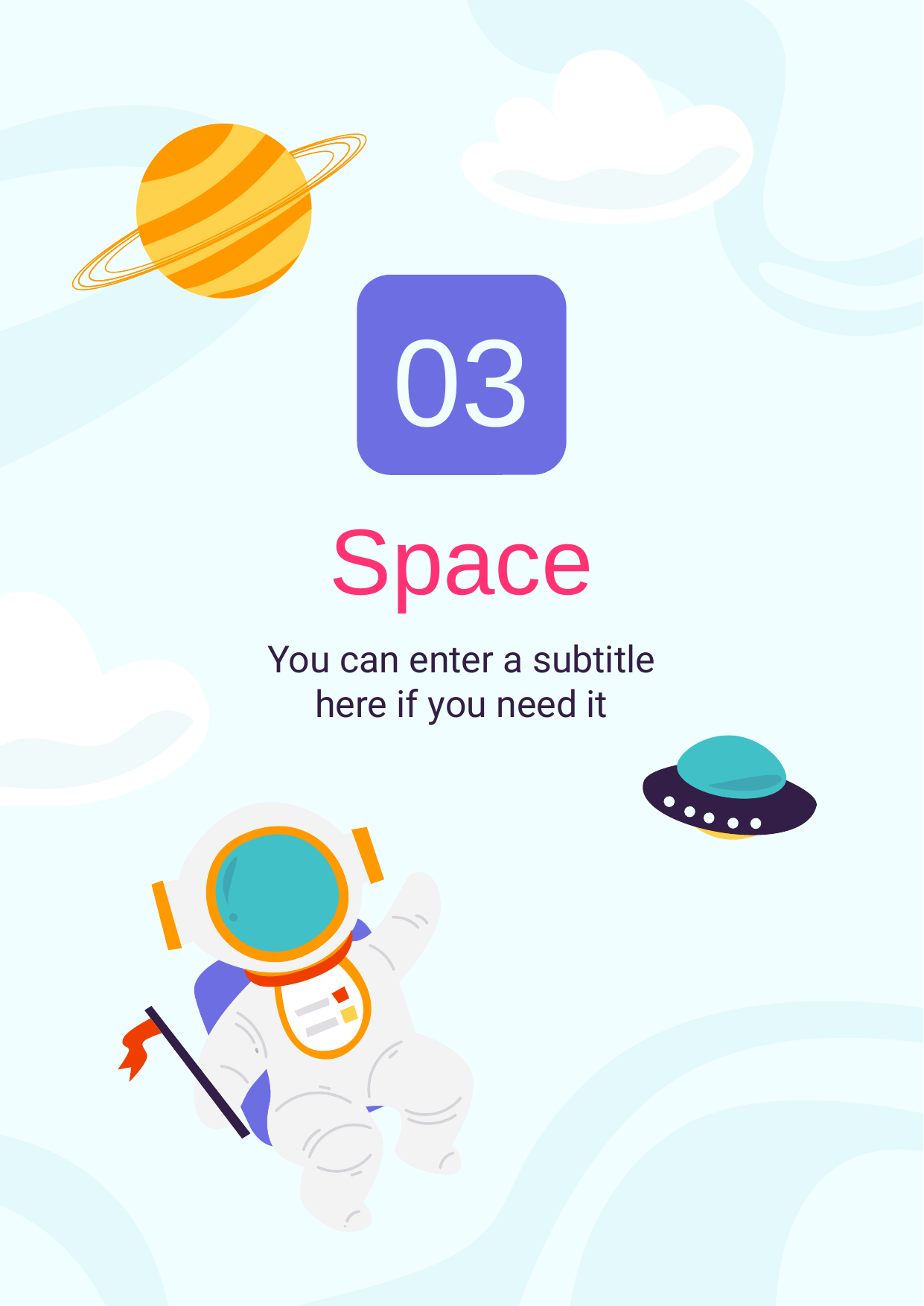

03
# Space
You can enter a subtitle here if you need it